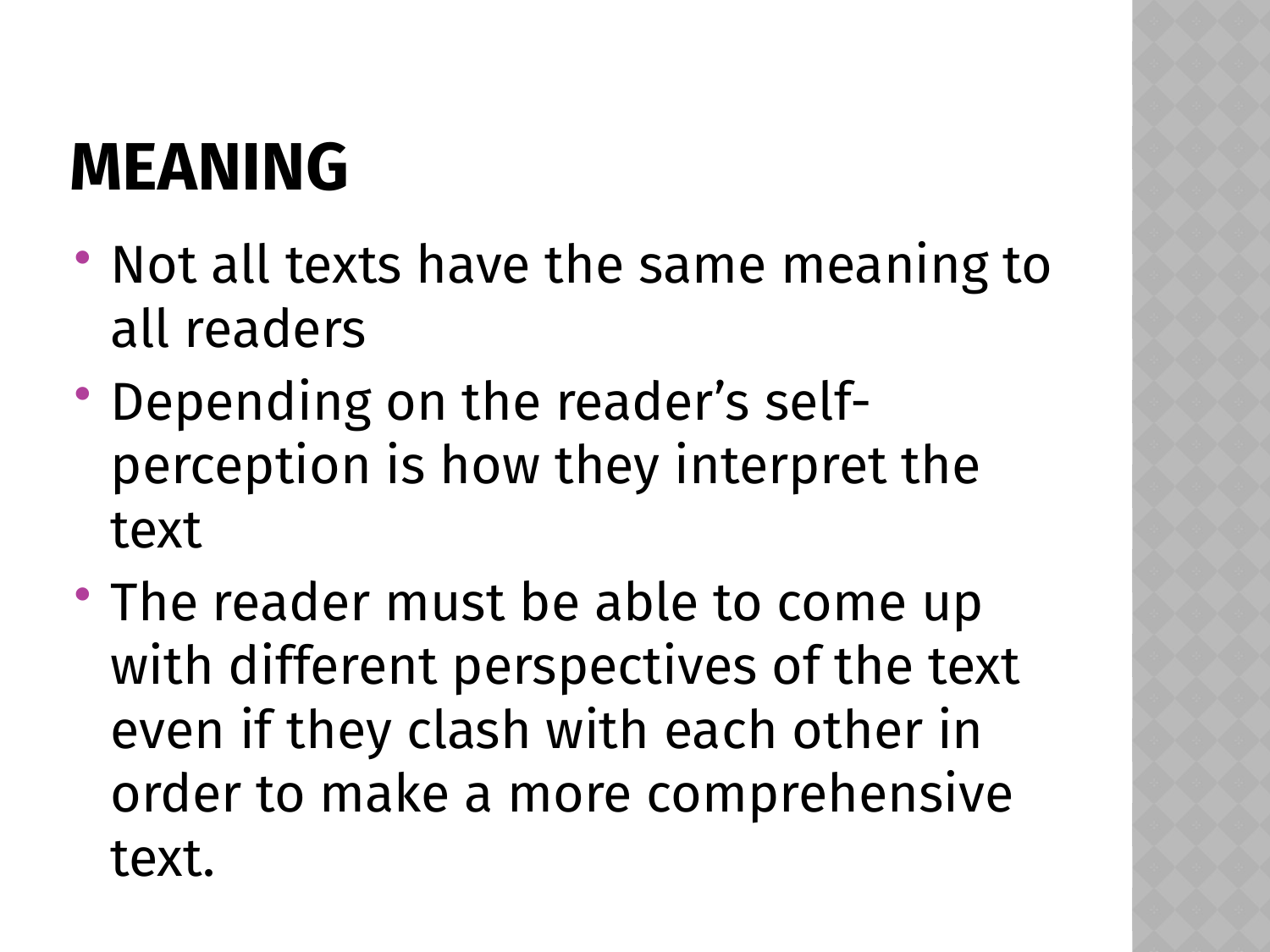

# Meaning
Not all texts have the same meaning to all readers
Depending on the reader’s self-perception is how they interpret the text
The reader must be able to come up with different perspectives of the text even if they clash with each other in order to make a more comprehensive text.